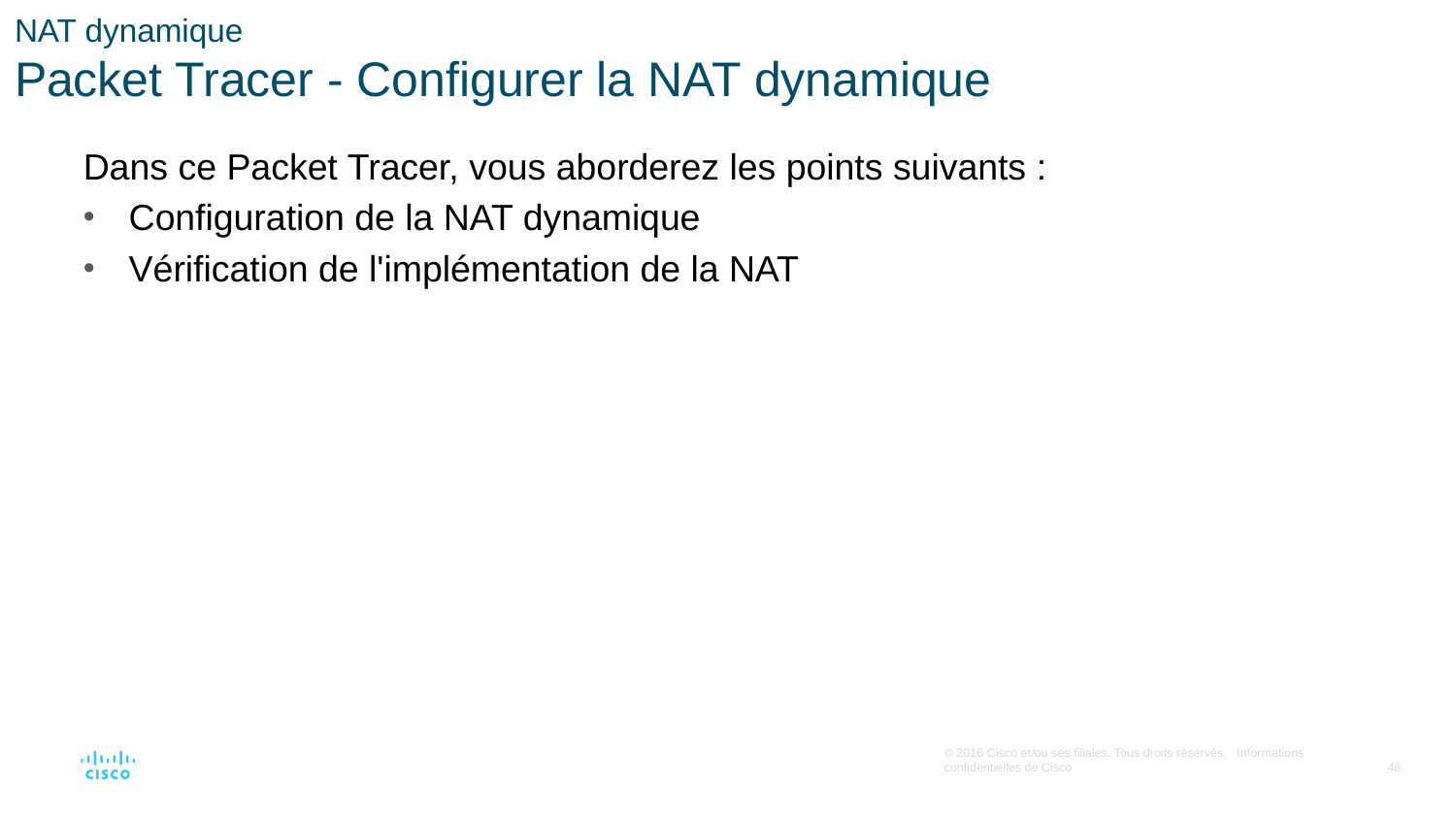

# NAT dynamique Packet Tracer - Configurer la NAT dynamique
Dans ce Packet Tracer, vous aborderez les points suivants :
Configuration de la NAT dynamique
Vérification de l'implémentation de la NAT